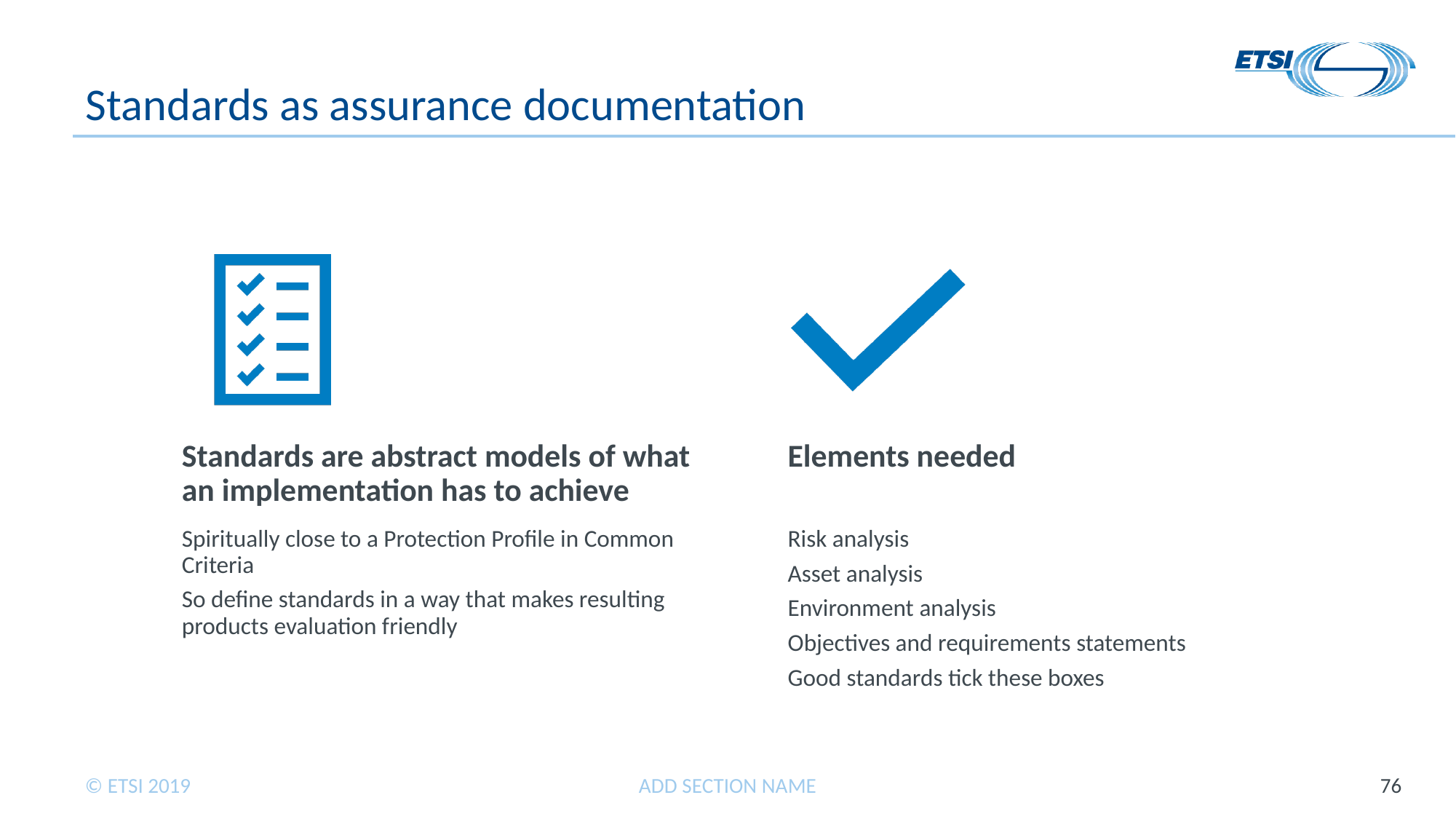

# Standards as assurance documentation
Standards are abstract models of what an implementation has to achieve
Spiritually close to a Protection Profile in Common Criteria
So define standards in a way that makes resulting products evaluation friendly
Elements needed
Risk analysis
Asset analysis
Environment analysis
Objectives and requirements statements
Good standards tick these boxes
ADD SECTION NAME